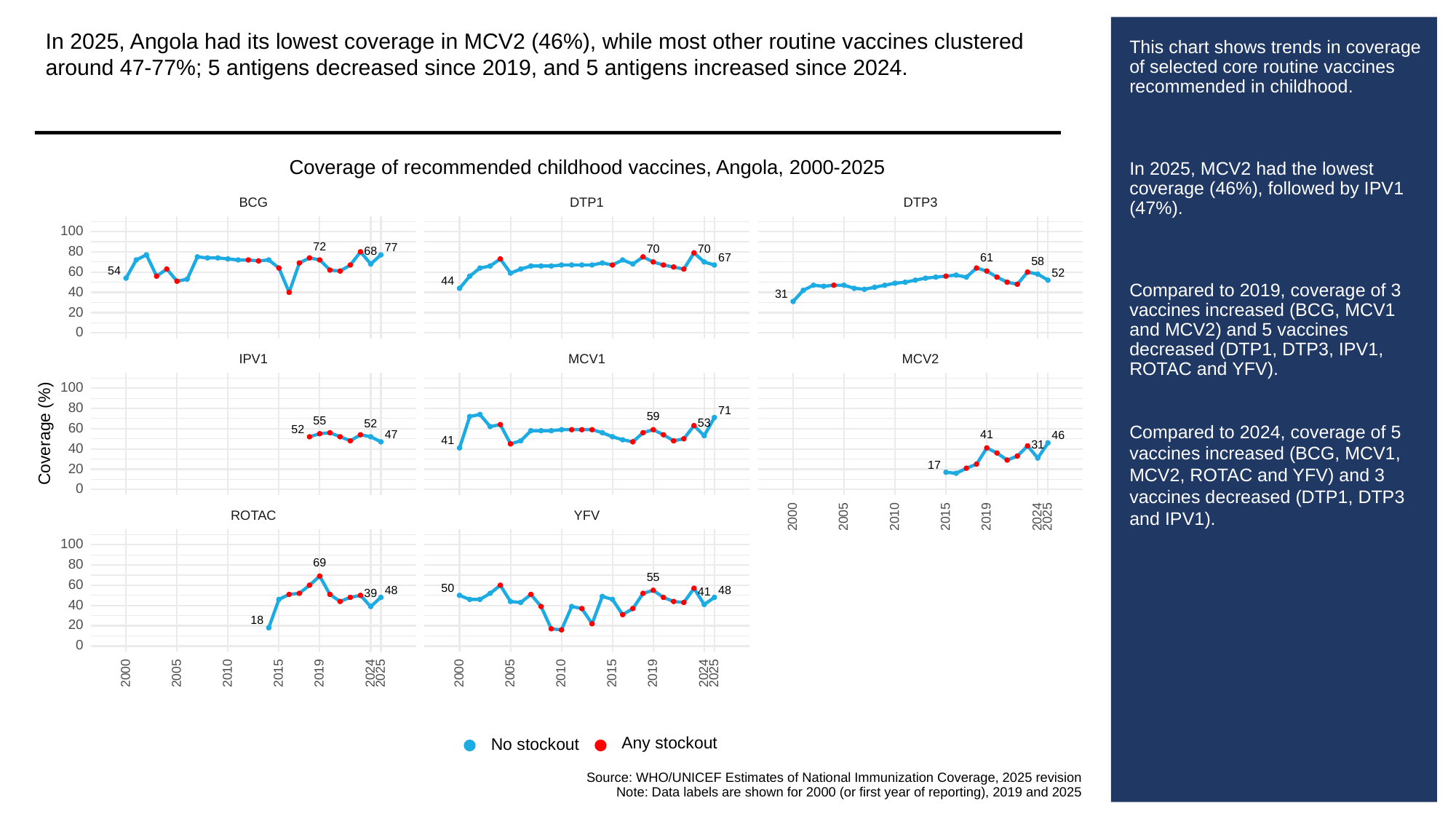

In 2025, Angola had its lowest coverage in MCV2 (46%), while most other routine vaccines clustered around 47-77%; 5 antigens decreased since 2019, and 5 antigens increased since 2024.
# This chart shows trends in coverage of selected core routine vaccines recommended in childhood.

In 2025, MCV2 had the lowest coverage (46%), followed by IPV1 (47%).

Compared to 2019, coverage of 3 vaccines increased (BCG, MCV1 and MCV2) and 5 vaccines decreased (DTP1, DTP3, IPV1, ROTAC and YFV).

Compared to 2024, coverage of 5 vaccines increased (BCG, MCV1, MCV2, ROTAC and YFV) and 3 vaccines decreased (DTP1, DTP3 and IPV1).

Coverage of recommended childhood vaccines, Angola, 2000-2025
BCG
DTP3
DTP1

100

72
77
70
70
80
68

67
61

58

60
54

52

44

40

31

20

0

MCV1
MCV2
IPV1

100

80
71

59

55

53
52

60

52
Coverage (%)

47
41

46

41

31

40

17

20

0

ROTAC
YFV
2000
2005
2010
2015
2019
2024
2025

100

69
80

55

60

50

48
48
41

39

40

18
20

0

2000
2005
2010
2015
2019
2024
2025
2000
2005
2010
2015
2019
2024
2025
Any stockout
No stockout

Source: WHO/UNICEF Estimates of National Immunization Coverage, 2025 revision
Note: Data labels are shown for 2000 (or first year of reporting), 2019 and 2025